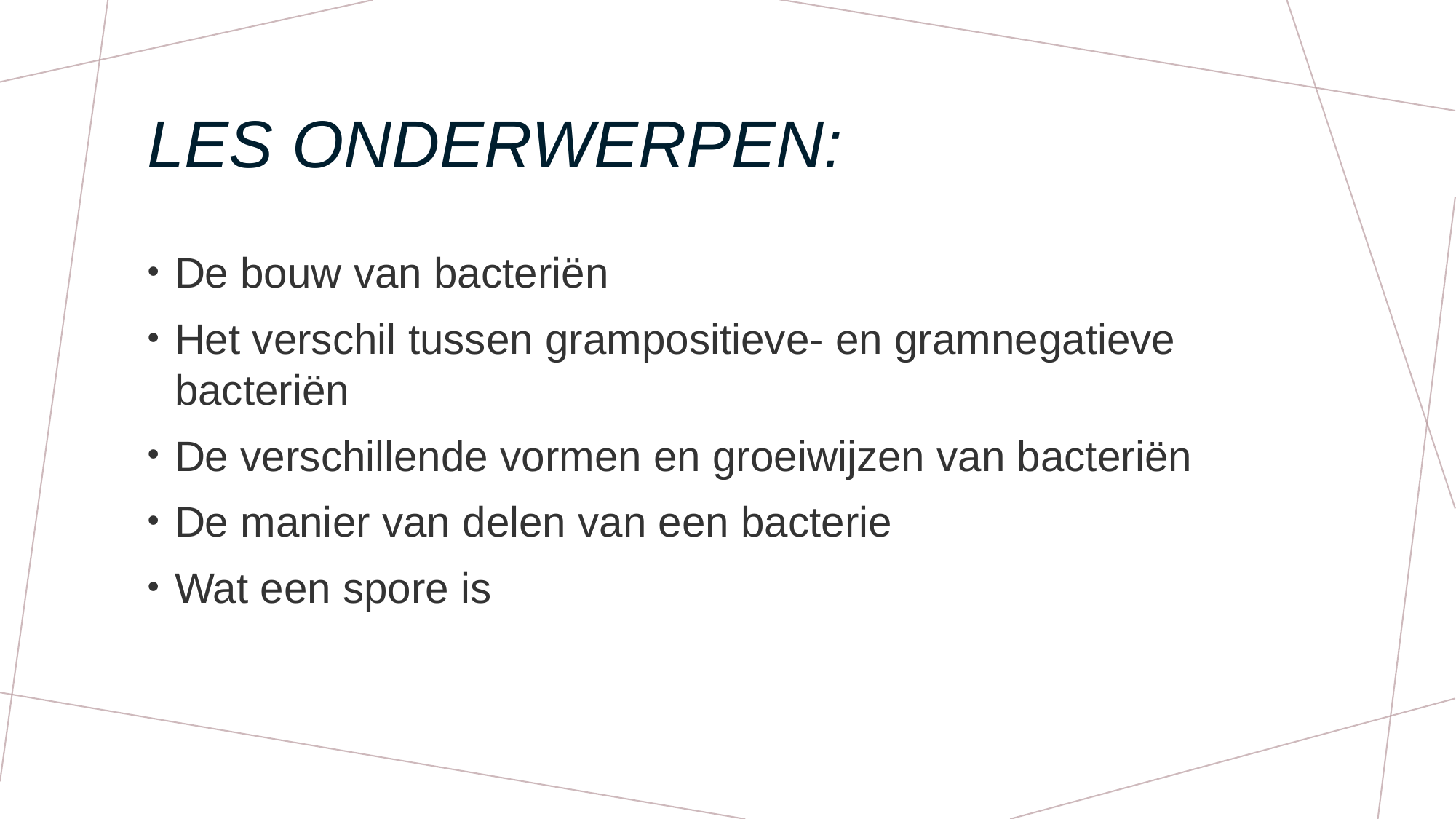

# Les onderwerpen:
De bouw van bacteriën
Het verschil tussen grampositieve- en gramnegatieve bacteriën
De verschillende vormen en groeiwijzen van bacteriën
De manier van delen van een bacterie
Wat een spore is